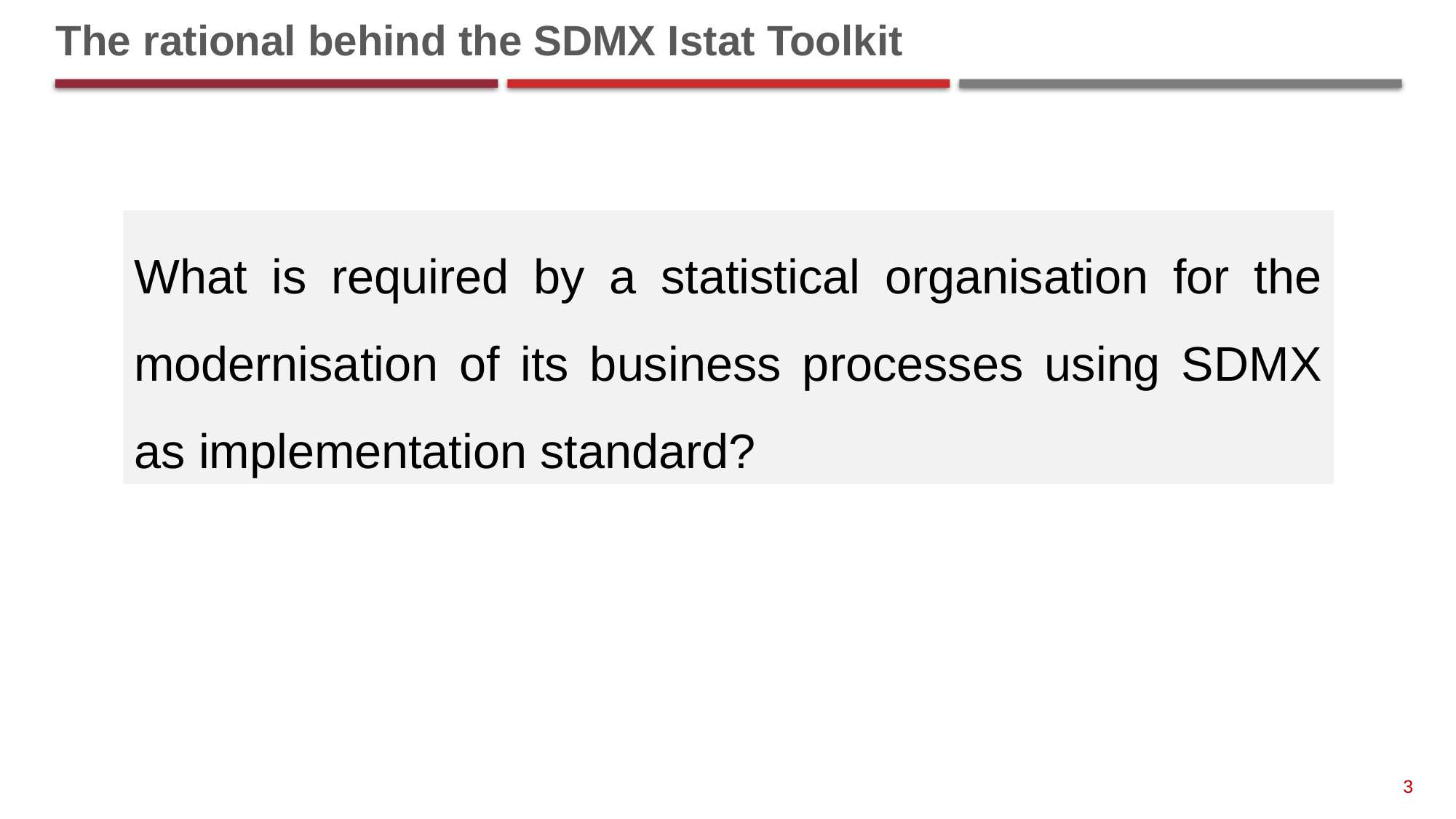

# The rational behind the SDMX Istat Toolkit
What is required by a statistical organisation for the modernisation of its business processes using SDMX as implementation standard?
3